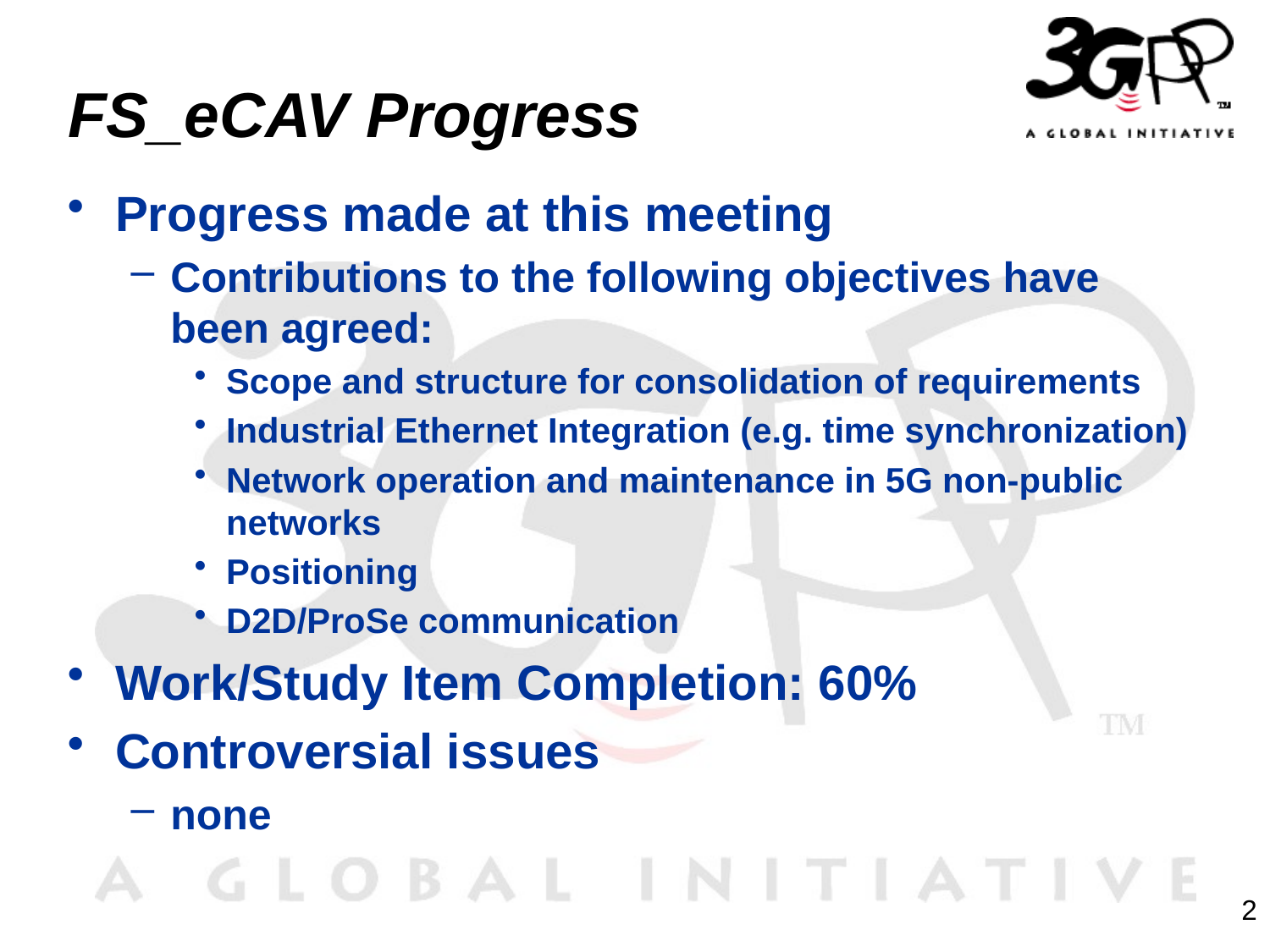

# FS_eCAV Progress
Progress made at this meeting
Contributions to the following objectives have been agreed:
Scope and structure for consolidation of requirements
Industrial Ethernet Integration (e.g. time synchronization)
Network operation and maintenance in 5G non-public networks
Positioning
D2D/ProSe communication
Work/Study Item Completion: 60%
Controversial issues
none
2